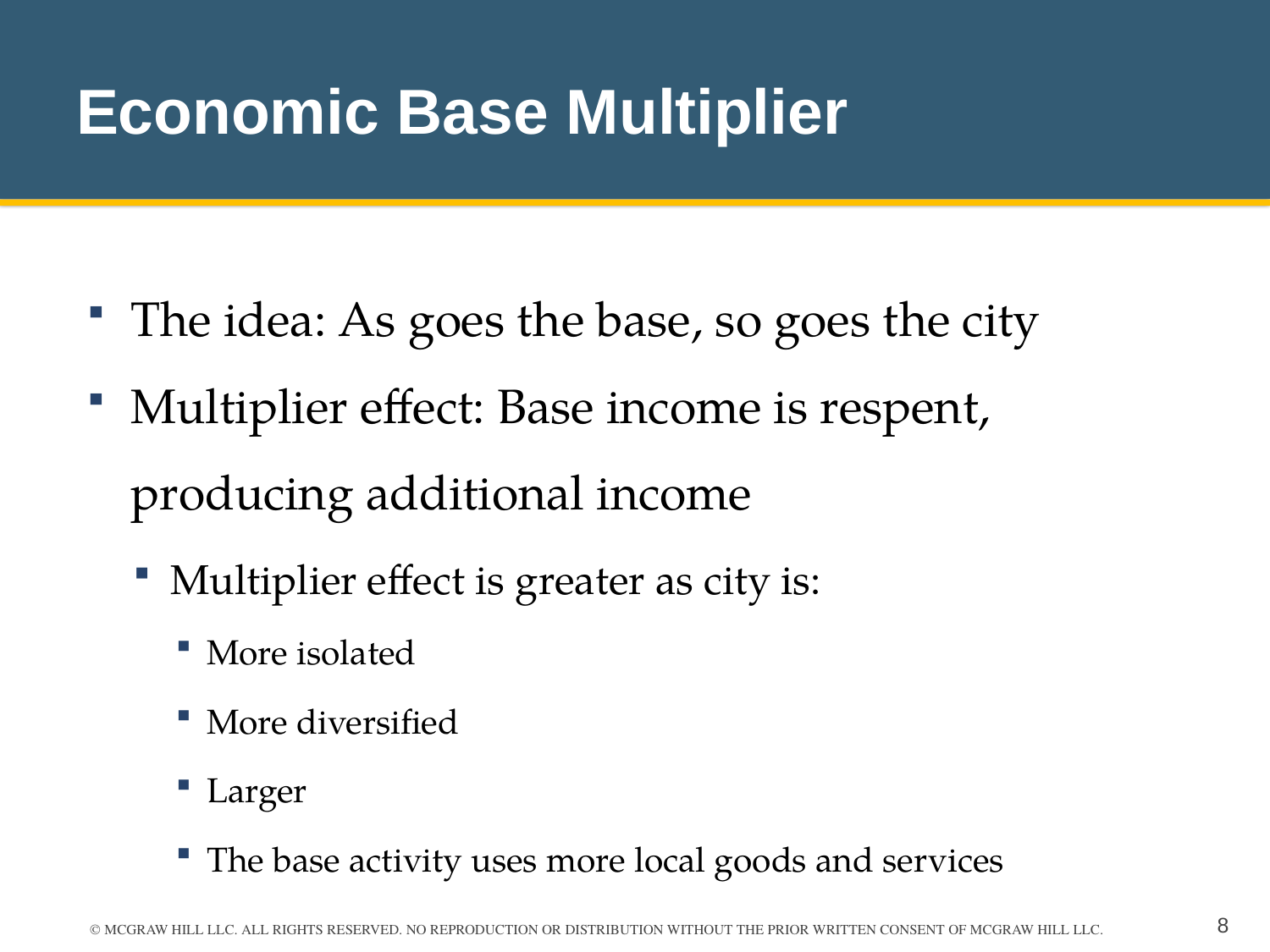

# Economic Base Multiplier
The idea: As goes the base, so goes the city
Multiplier effect: Base income is respent, producing additional income
Multiplier effect is greater as city is:
More isolated
More diversified
Larger
The base activity uses more local goods and services
© MCGRAW HILL LLC. ALL RIGHTS RESERVED. NO REPRODUCTION OR DISTRIBUTION WITHOUT THE PRIOR WRITTEN CONSENT OF MCGRAW HILL LLC.
8